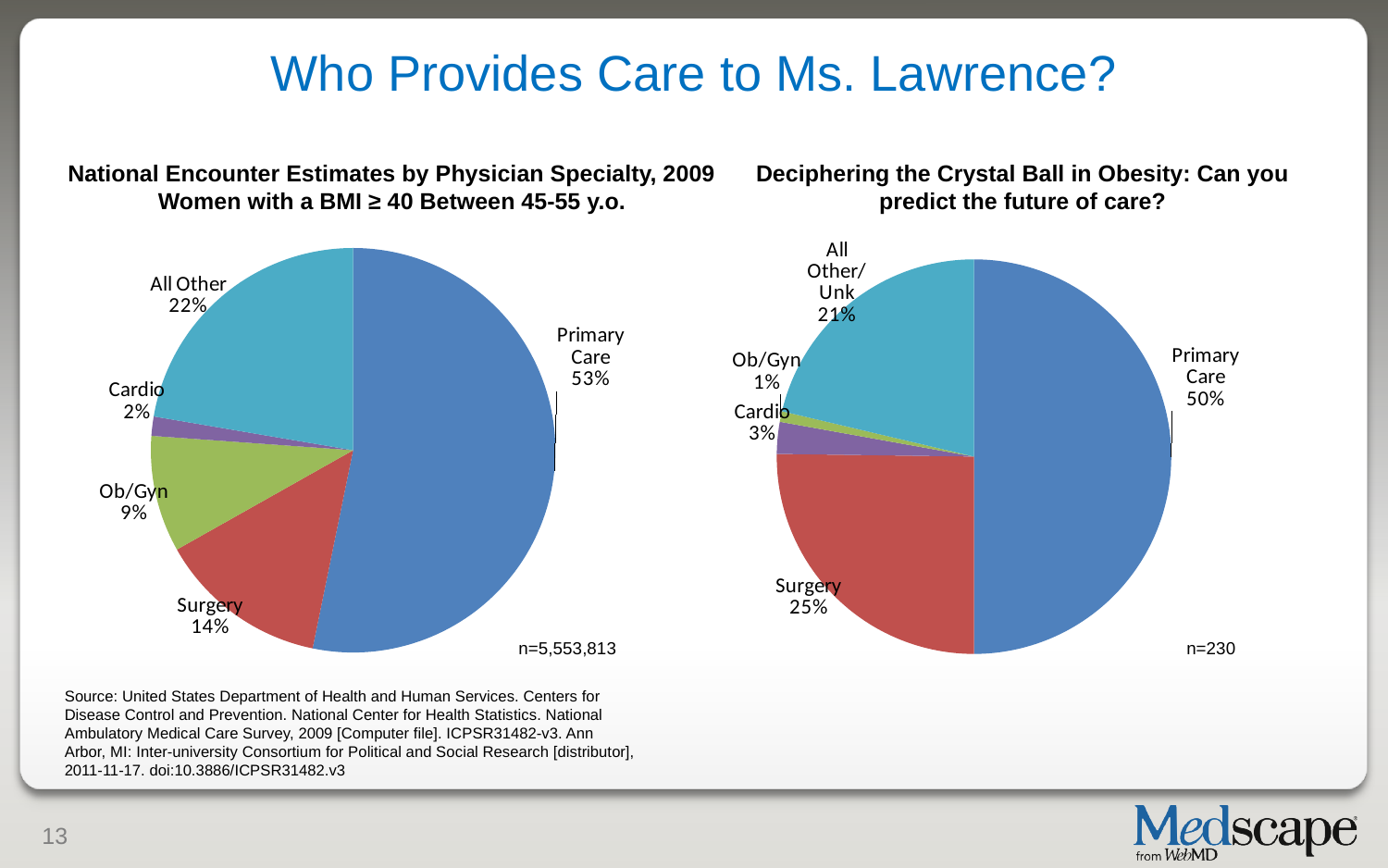

# Who Provides Care to Ms. Lawrence?
National Encounter Estimates by Physician Specialty, 2009
Women with a BMI ≥ 40 Between 45-55 y.o.
Deciphering the Crystal Ball in Obesity: Can you
predict the future of care?

### Chart

| Category | Column1 |
|---|---|
| Primary Care | 115.0 |
| Surgery | 58.0 |
| Cardio | 6.0 |
| Ob/Gyn | 2.0 |
| All Other/Unk | 49.0 |

### Chart

| Category | Column1 |
|---|---|
| Primary Care | 2955326.0 |
| Surgery | 756202.0 |
| Ob/Gyn | 516968.0 |
| Cardio | 85334.0 |
| All Other | 1239983.0 |
n=5,553,813

n=230
Source: United States Department of Health and Human Services. Centers for Disease Control and Prevention. National Center for Health Statistics. National Ambulatory Medical Care Survey, 2009 [Computer file]. ICPSR31482-v3. Ann Arbor, MI: Inter-university Consortium for Political and Social Research [distributor], 2011-11-17. doi:10.3886/ICPSR31482.v3